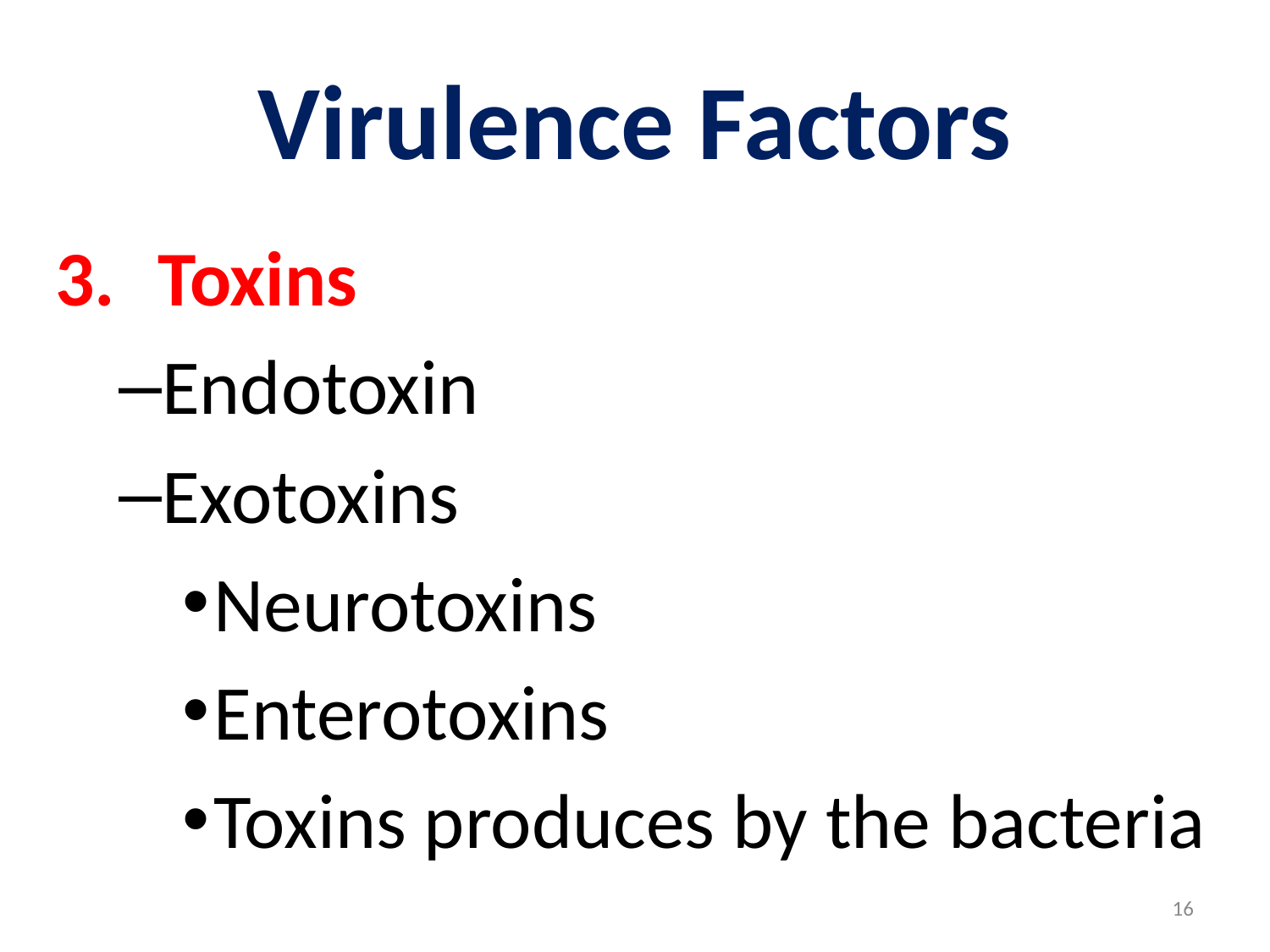

# Virulence Factors
Toxins
Endotoxin
Exotoxins
Neurotoxins
Enterotoxins
Toxins produces by the bacteria

16